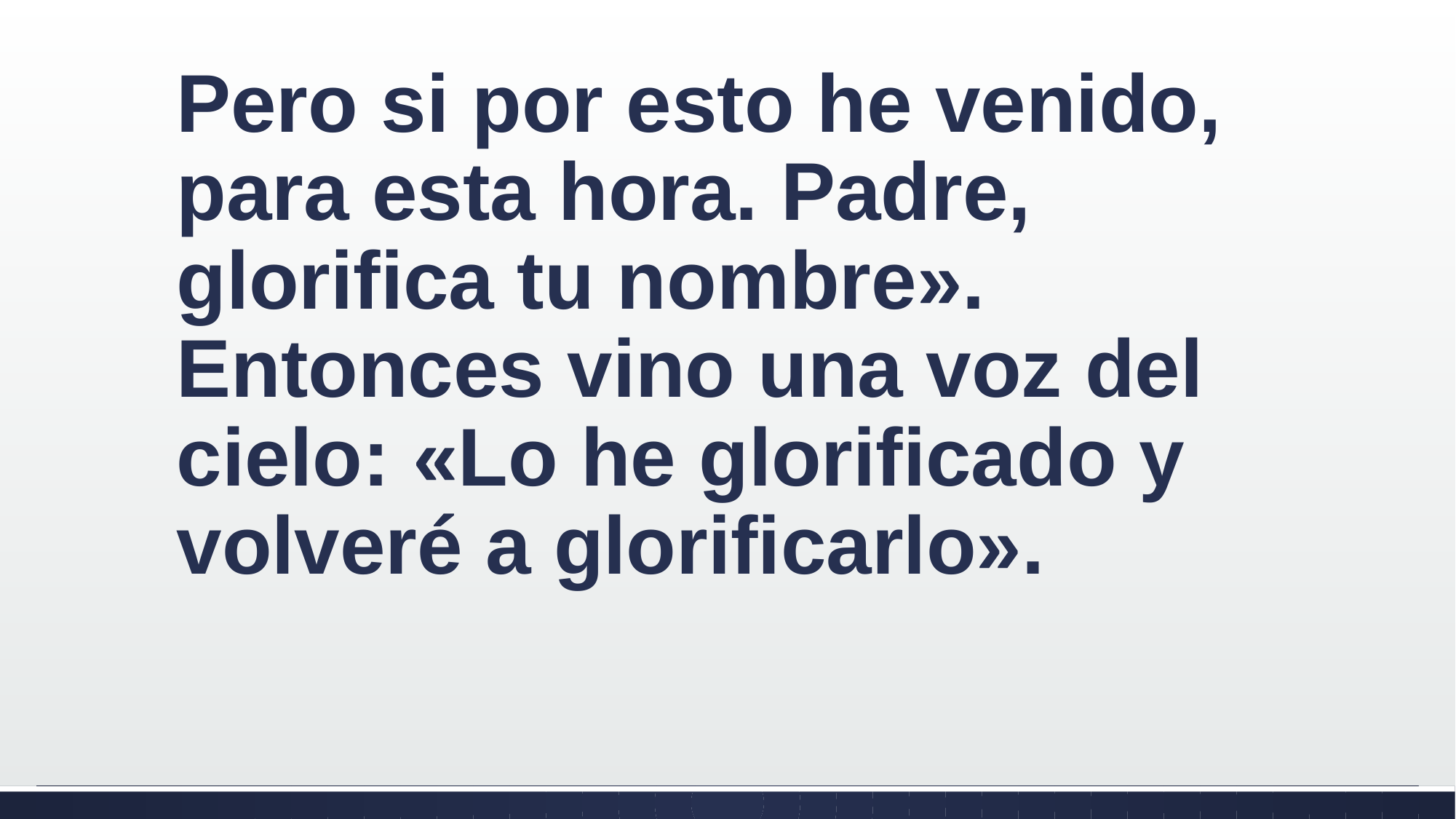

#
Pero si por esto he venido, para esta hora. Padre, glorifica tu nombre». Entonces vino una voz del cielo: «Lo he glorificado y volveré a glorificarlo».